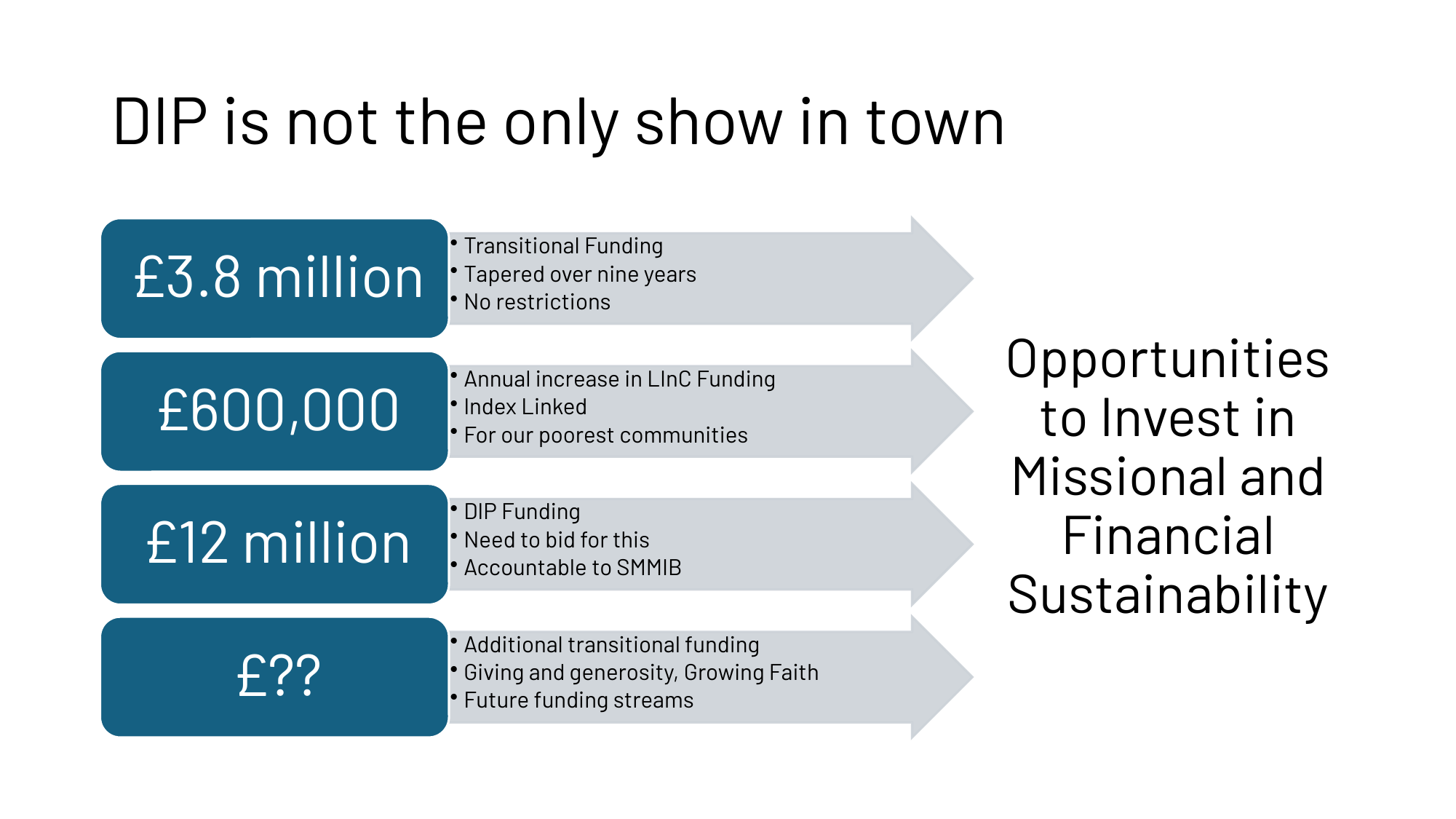

# DIP is not the only show in town
Transitional Funding
Tapered over nine years
No restrictions
£3.8 million
Annual increase in LInC Funding
Index Linked
For our poorest communities
£600,000
DIP Funding
Need to bid for this
Accountable to SMMIB
£12 million
Additional transitional funding
Giving and generosity, Growing Faith
Future funding streams
£??
Opportunities to Invest in Missional and Financial Sustainability